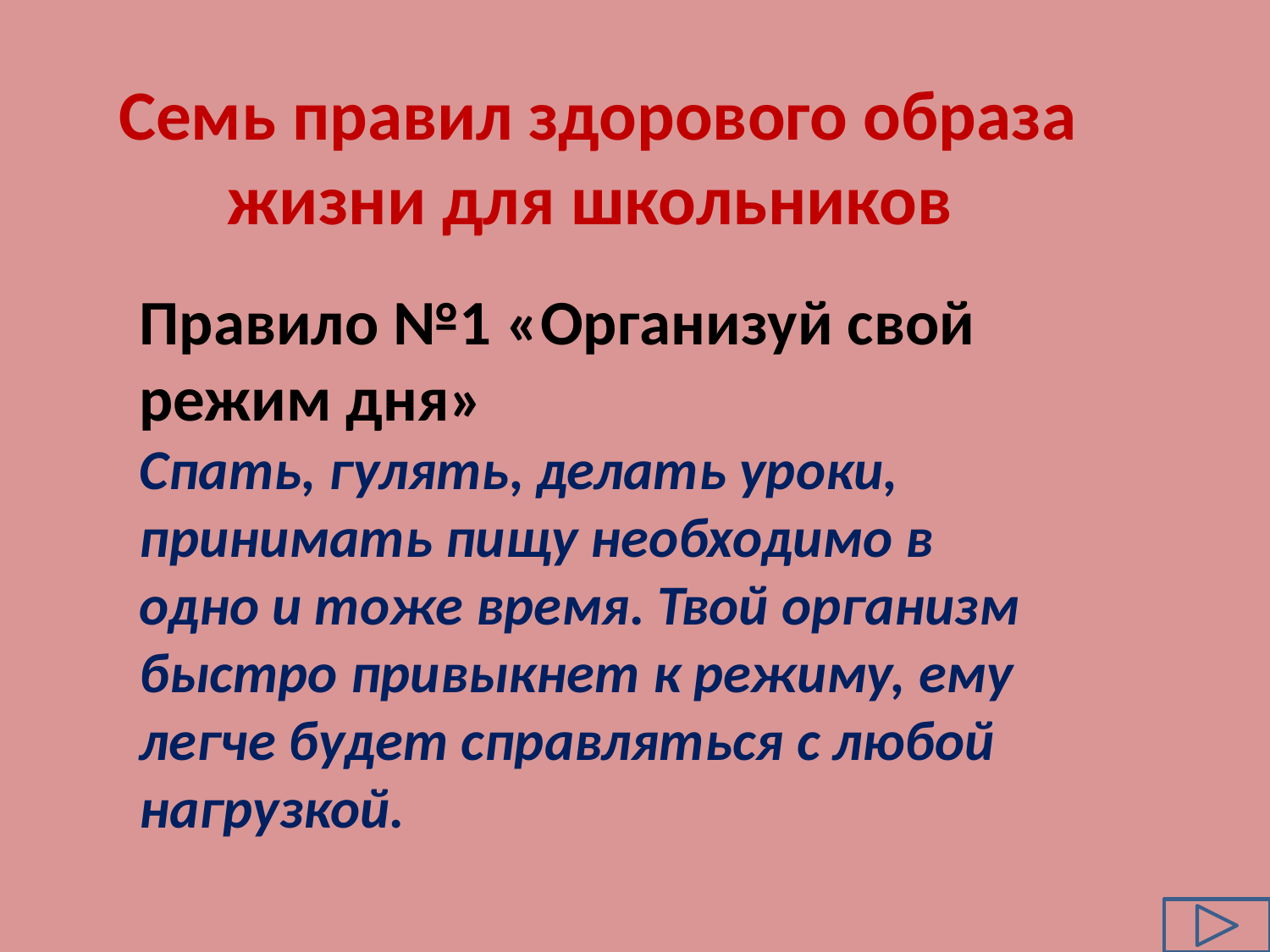

Семь правил здорового образа жизни для школьников
Правило №1 «Организуй свой режим дня»
Спать, гулять, делать уроки, принимать пищу необходимо в одно и тоже время. Твой организм быстро привыкнет к режиму, ему легче будет справляться с любой нагрузкой.